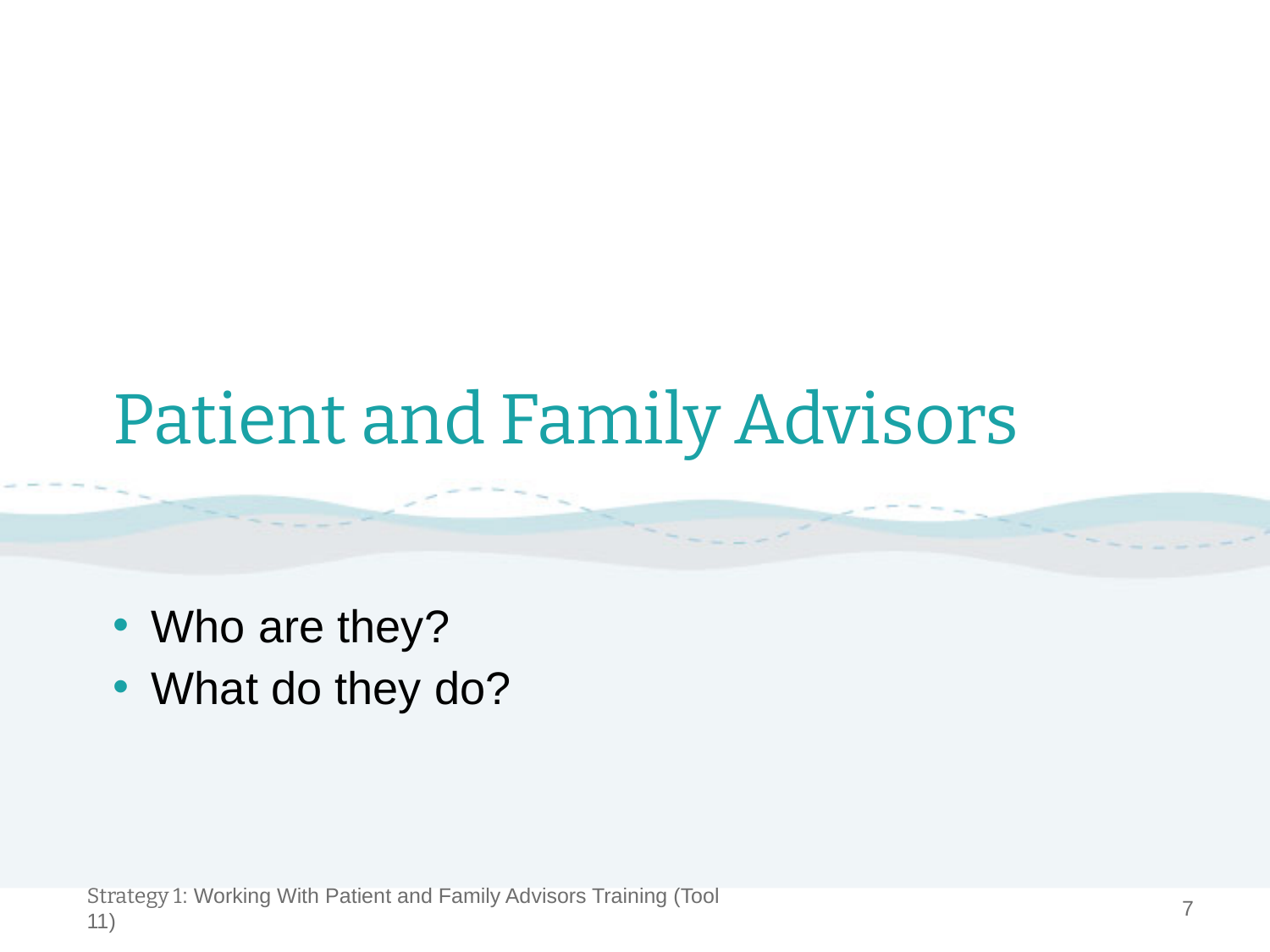

# Patient and Family Advisors
Who are they?
What do they do?
Strategy 1: Working With Patient and Family Advisors Training (Tool 11)
7